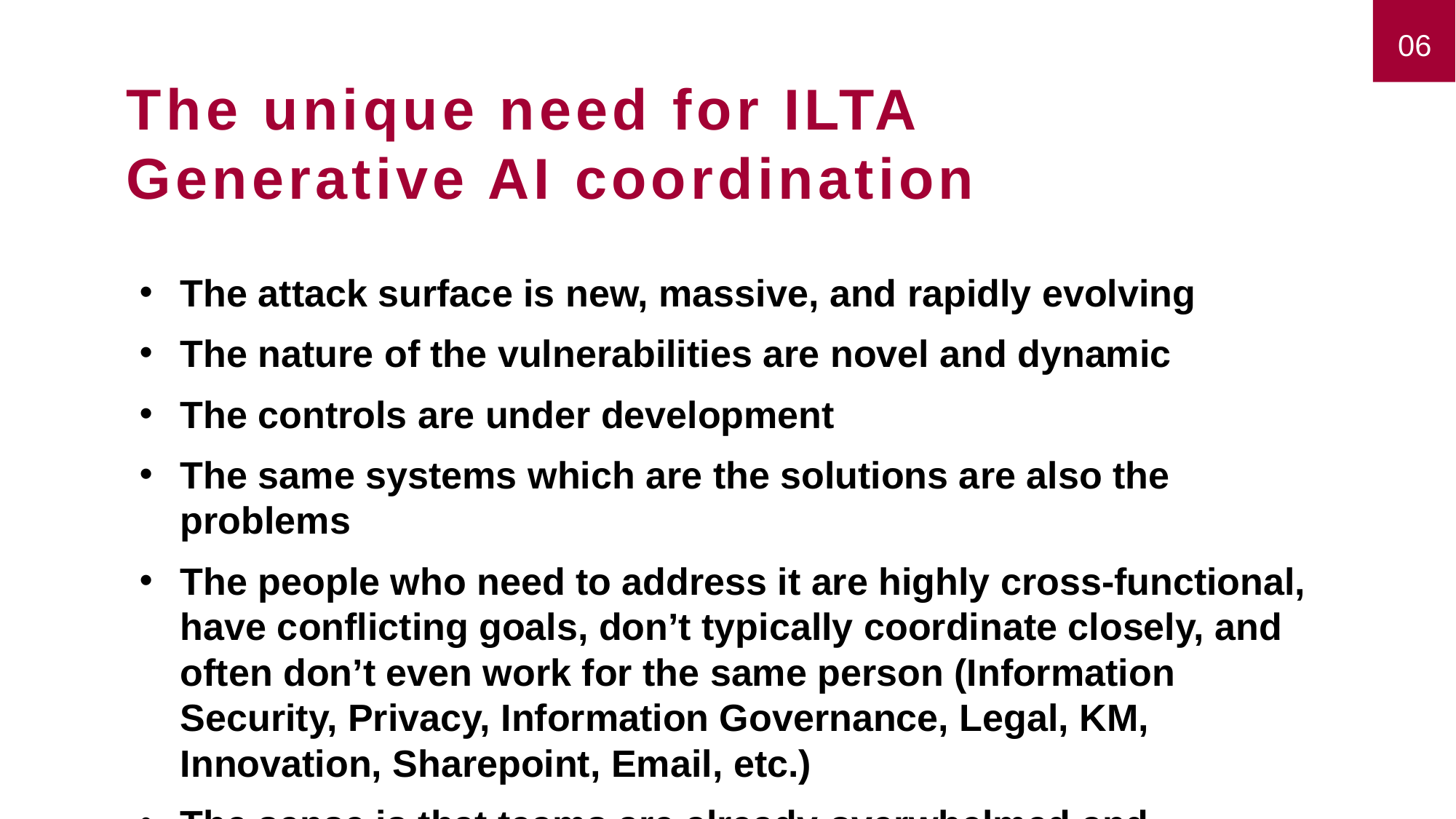

06
The unique need for ILTA Generative AI coordination
The attack surface is new, massive, and rapidly evolving
The nature of the vulnerabilities are novel and dynamic
The controls are under development
The same systems which are the solutions are also the problems
The people who need to address it are highly cross-functional, have conflicting goals, don’t typically coordinate closely, and often don’t even work for the same person (Information Security, Privacy, Information Governance, Legal, KM, Innovation, Sharepoint, Email, etc.)
The sense is that teams are already overwhelmed and